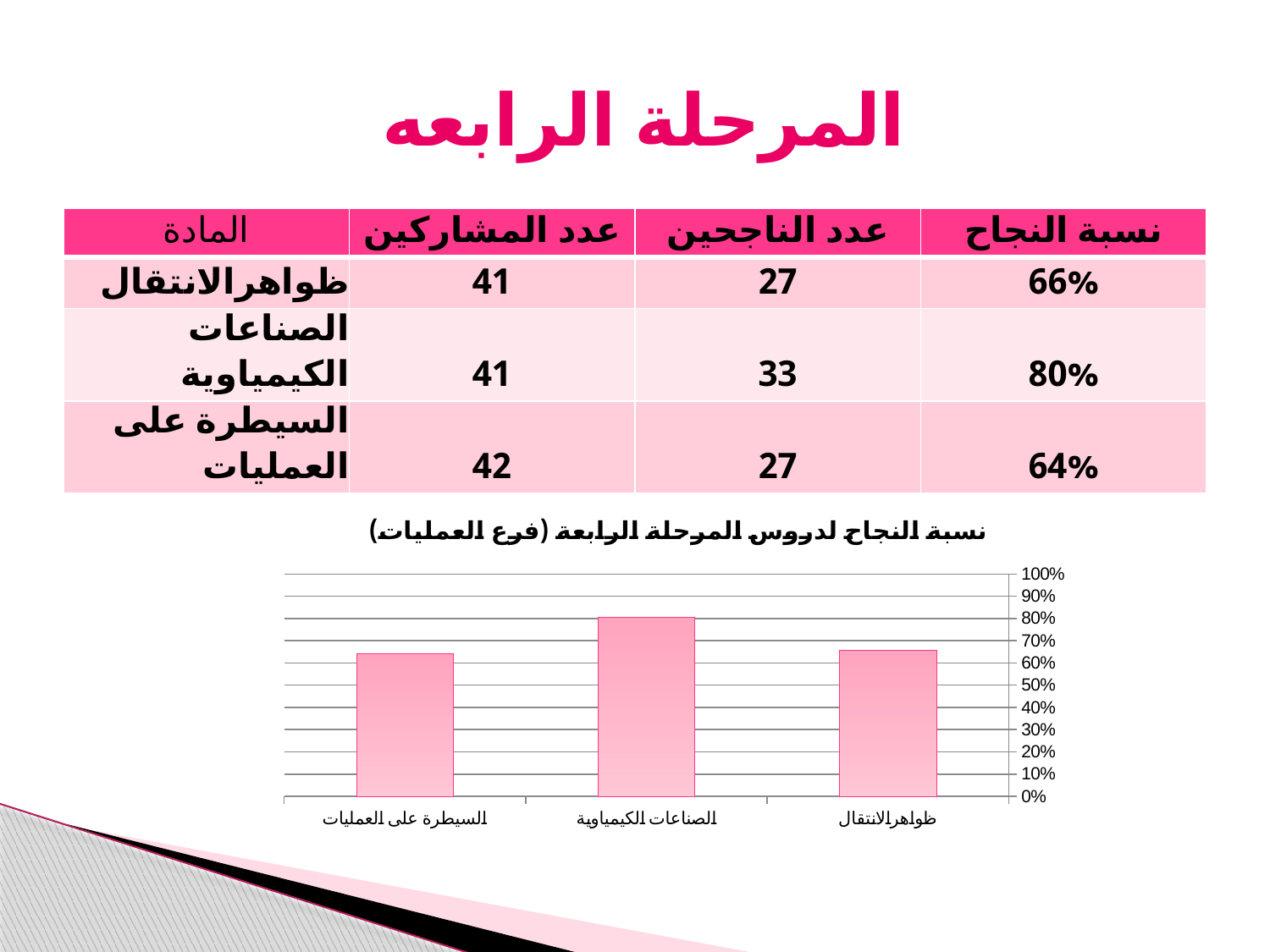

# المرحلة الرابعه
| المادة | عدد المشاركين | عدد الناجحين | نسبة النجاح |
| --- | --- | --- | --- |
| ظواهرالانتقال | 41 | 27 | 66% |
| الصناعات الكيمياوية | 41 | 33 | 80% |
| السيطرة على العمليات | 42 | 27 | 64% |

### Chart:  نسبة النجاح لدروس المرحلة الرابعة (فرع العمليات)

| Category |  |
|---|---|
| ظواهرالانتقال | 0.6585365853658536 |
| الصناعات الكيمياوية | 0.8048780487804879 |
| السيطرة على العمليات | 0.6428571428571429 |